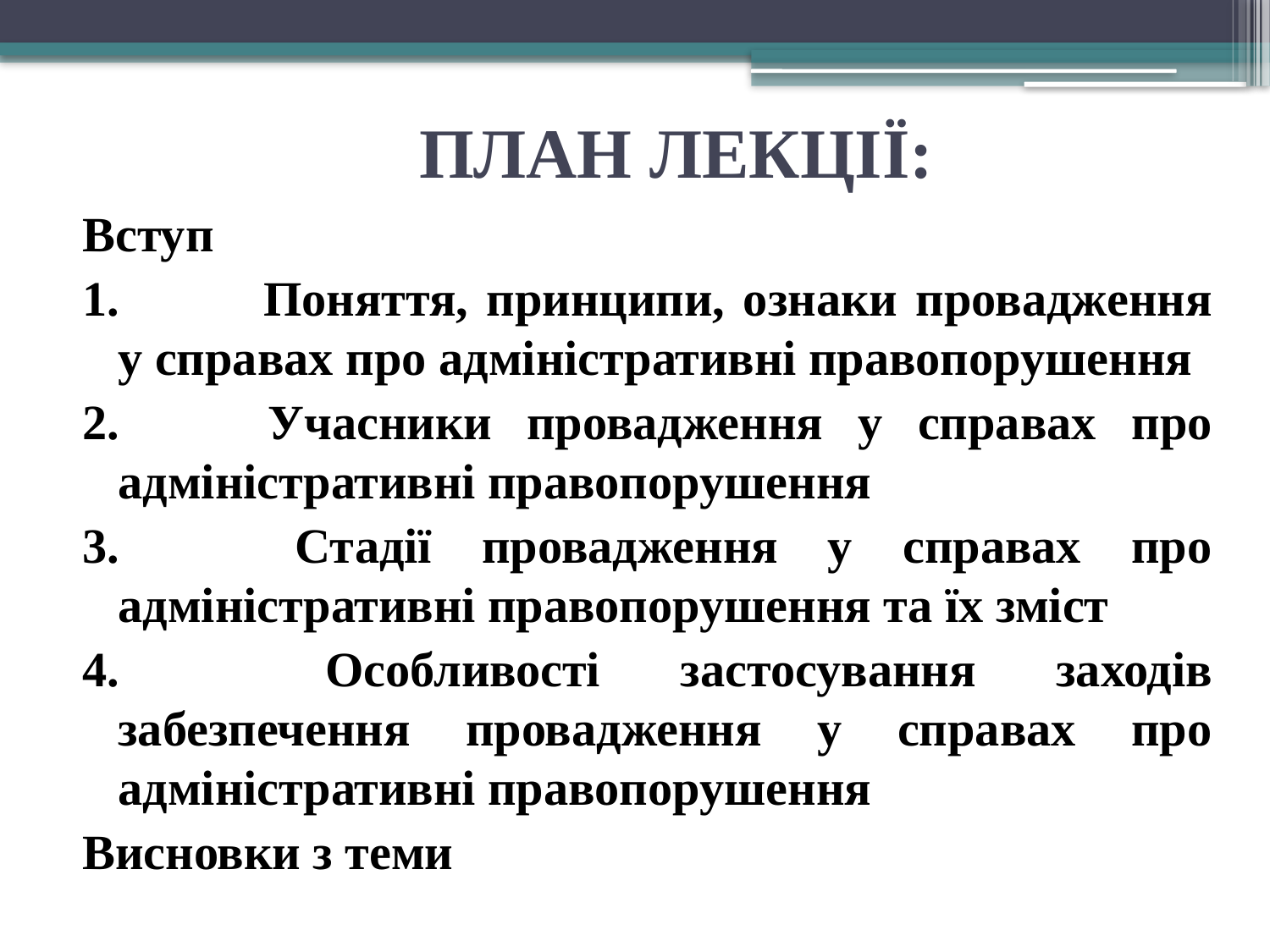

# ПЛАН ЛЕКЦІЇ:
Вступ
1.	 Поняття, принципи, ознаки провадження у справах про адміністративні правопорушення
2. 	Учасники провадження у справах про адміністративні правопорушення
3.	 Стадії провадження у справах про адміністративні правопорушення та їх зміст
4.	 Особливості застосування заходів забезпечення провадження у справах про адміністративні правопорушення
Висновки з теми